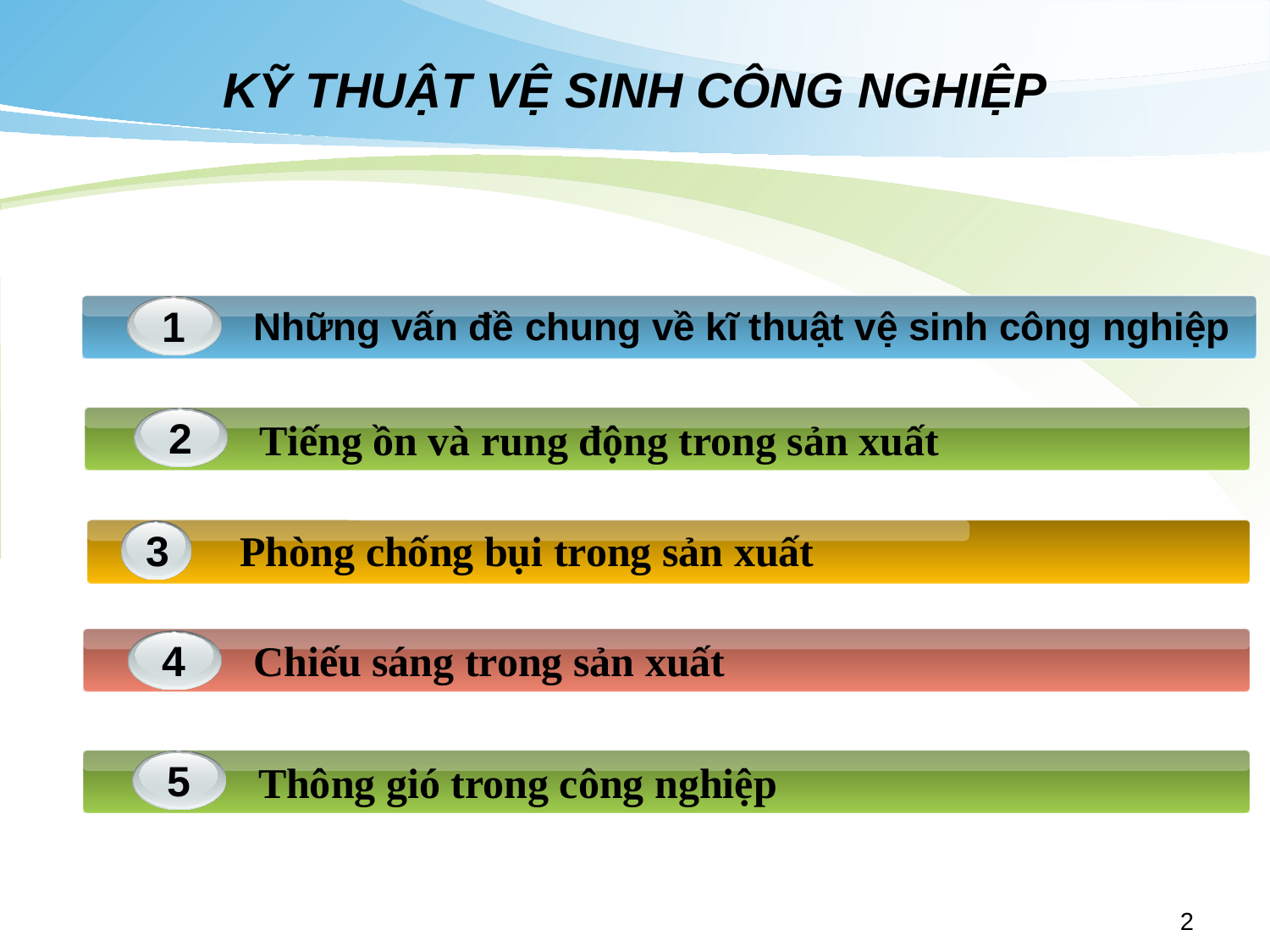

# KỸ THUẬT VỆ SINH CÔNG NGHIỆP
1
Những vấn đề chung về kĩ thuật vệ sinh công nghiệp

2
Tiếng ồn và rung động trong sản xuất

3
  Phòng chống bụi trong sản xuất

4
Chiếu sáng trong sản xuất

5
Thông gió trong công nghiệp

2